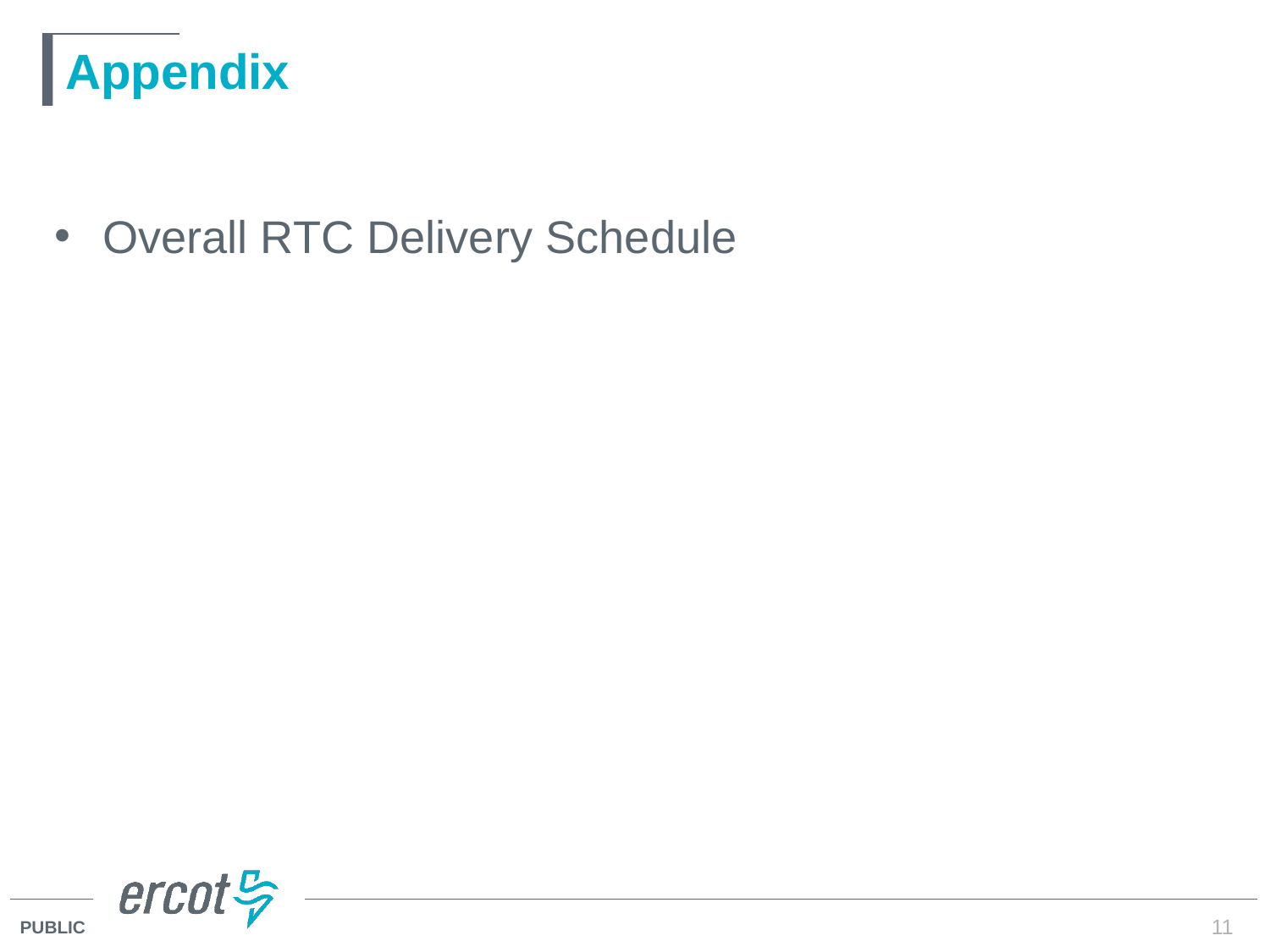

# Appendix

Overall RTC Delivery Schedule

11